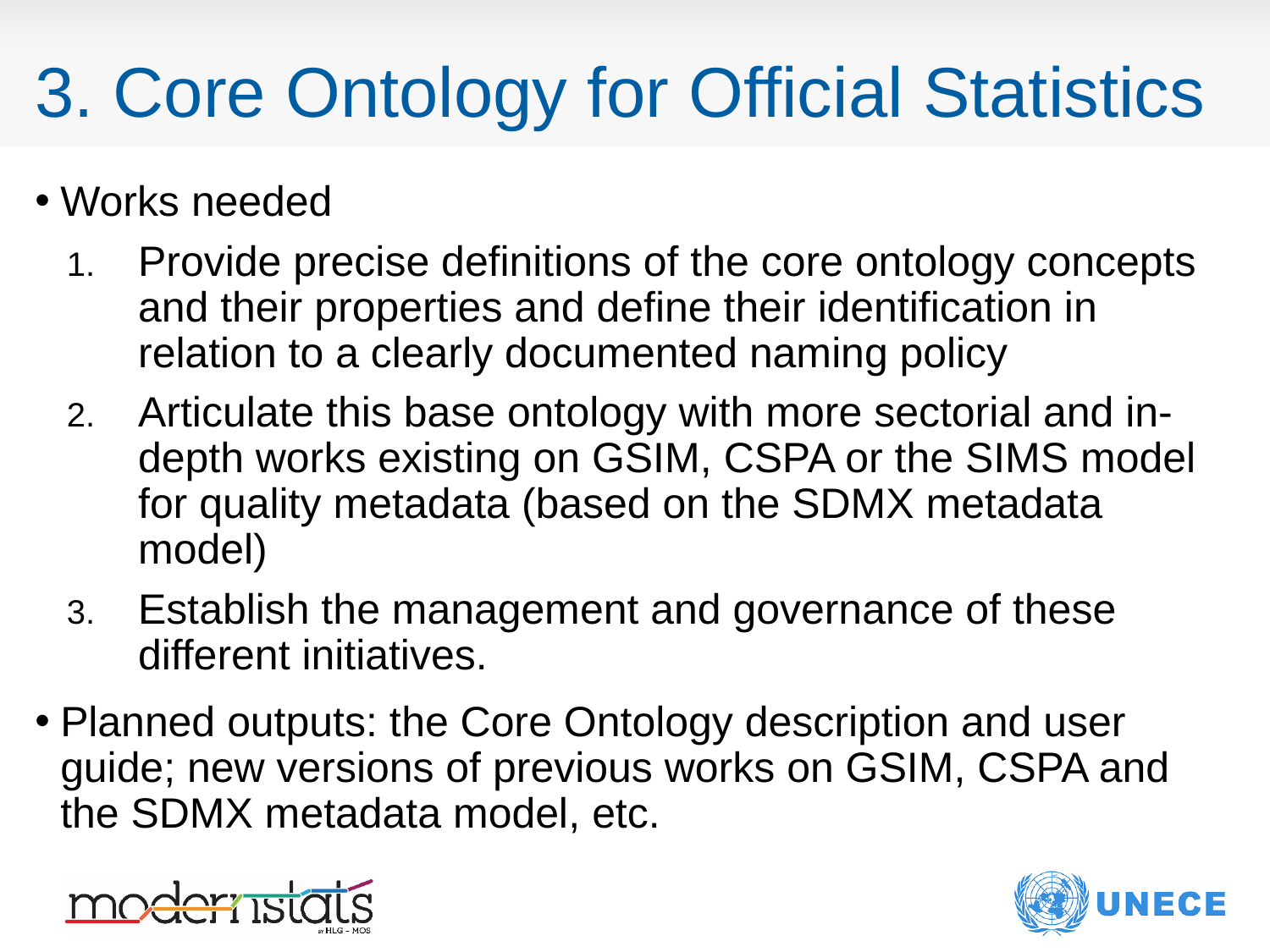

# 3. Core Ontology for Official Statistics
Works needed
Provide precise definitions of the core ontology concepts and their properties and define their identification in relation to a clearly documented naming policy
Articulate this base ontology with more sectorial and in-depth works existing on GSIM, CSPA or the SIMS model for quality metadata (based on the SDMX metadata model)
Establish the management and governance of these different initiatives.
Planned outputs: the Core Ontology description and user guide; new versions of previous works on GSIM, CSPA and the SDMX metadata model, etc.